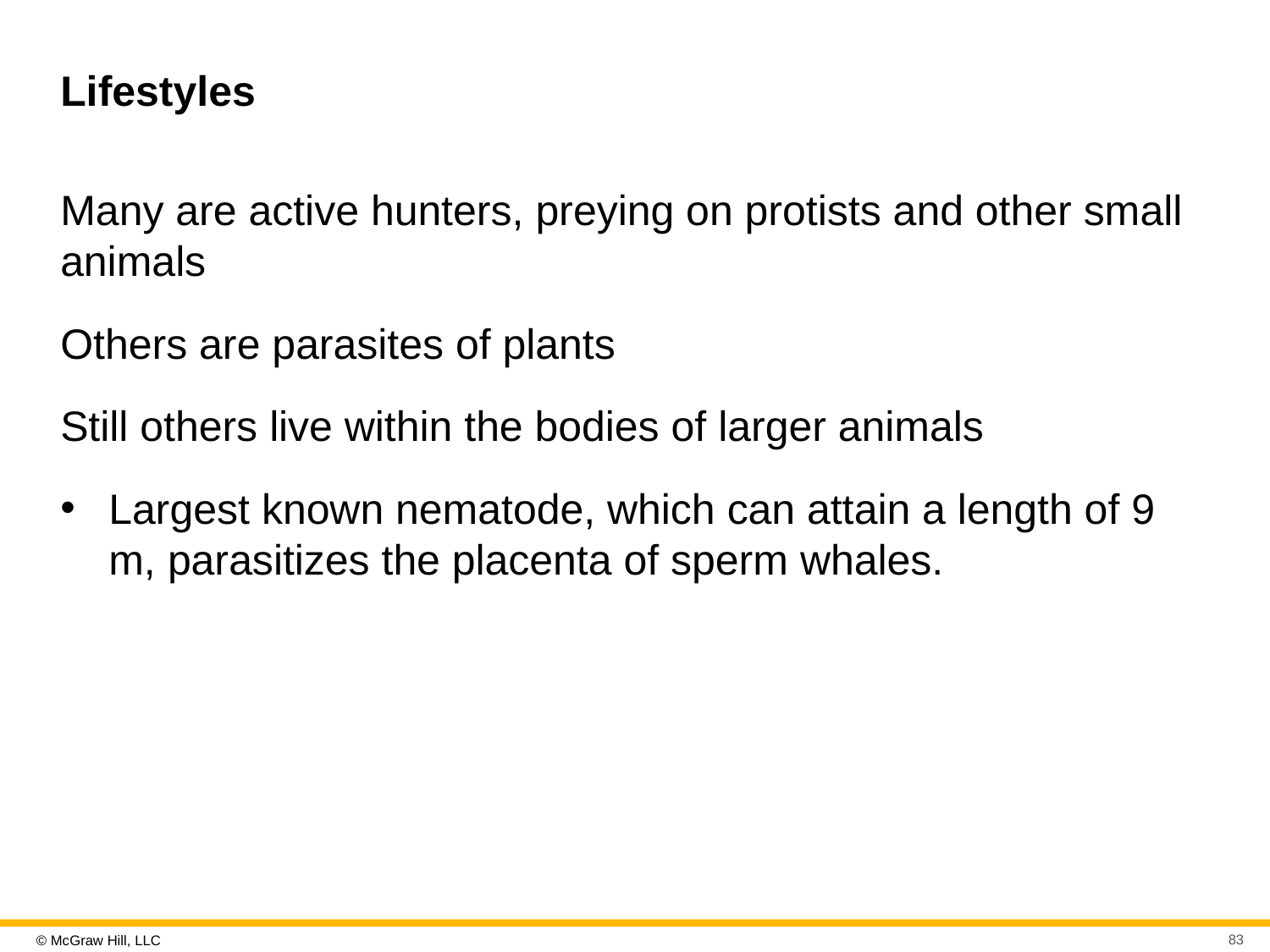

# Lifestyles
Many are active hunters, preying on protists and other small animals
Others are parasites of plants
Still others live within the bodies of larger animals
Largest known nematode, which can attain a length of 9 m, parasitizes the placenta of sperm whales.
83